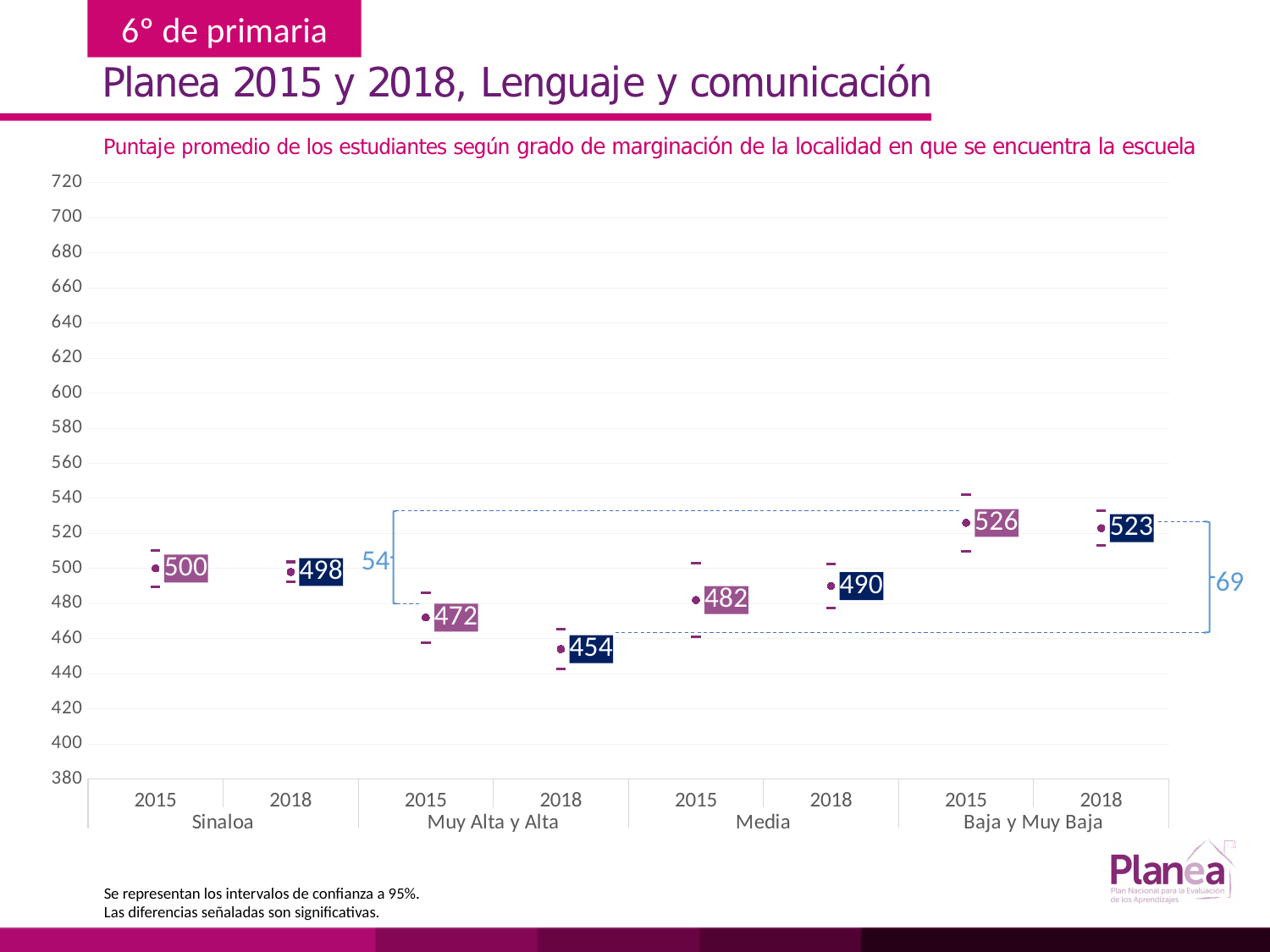

Planea 2015 y 2018, Lenguaje y comunicación

Puntaje promedio de los estudiantes según grado de marginación de la localidad en que se encuentra la escuela

### Chart

| Category |  |  |  |
|---|---|---|---|
| 2015 | 489.652 | 510.348 | 500.0 |
| 2018 | 492.229 | 503.771 | 498.0 |
| 2015 | 457.672 | 486.328 | 472.0 |
| 2018 | 442.657 | 465.343 | 454.0 |
| 2015 | 461.105 | 502.895 | 482.0 |
| 2018 | 477.662 | 502.338 | 490.0 |
| 2015 | 509.682 | 542.318 | 526.0 |
| 2018 | 513.249 | 532.751 | 523.0 |
54

69
Se representan los intervalos de confianza a 95%.
Las diferencias señaladas son significativas.